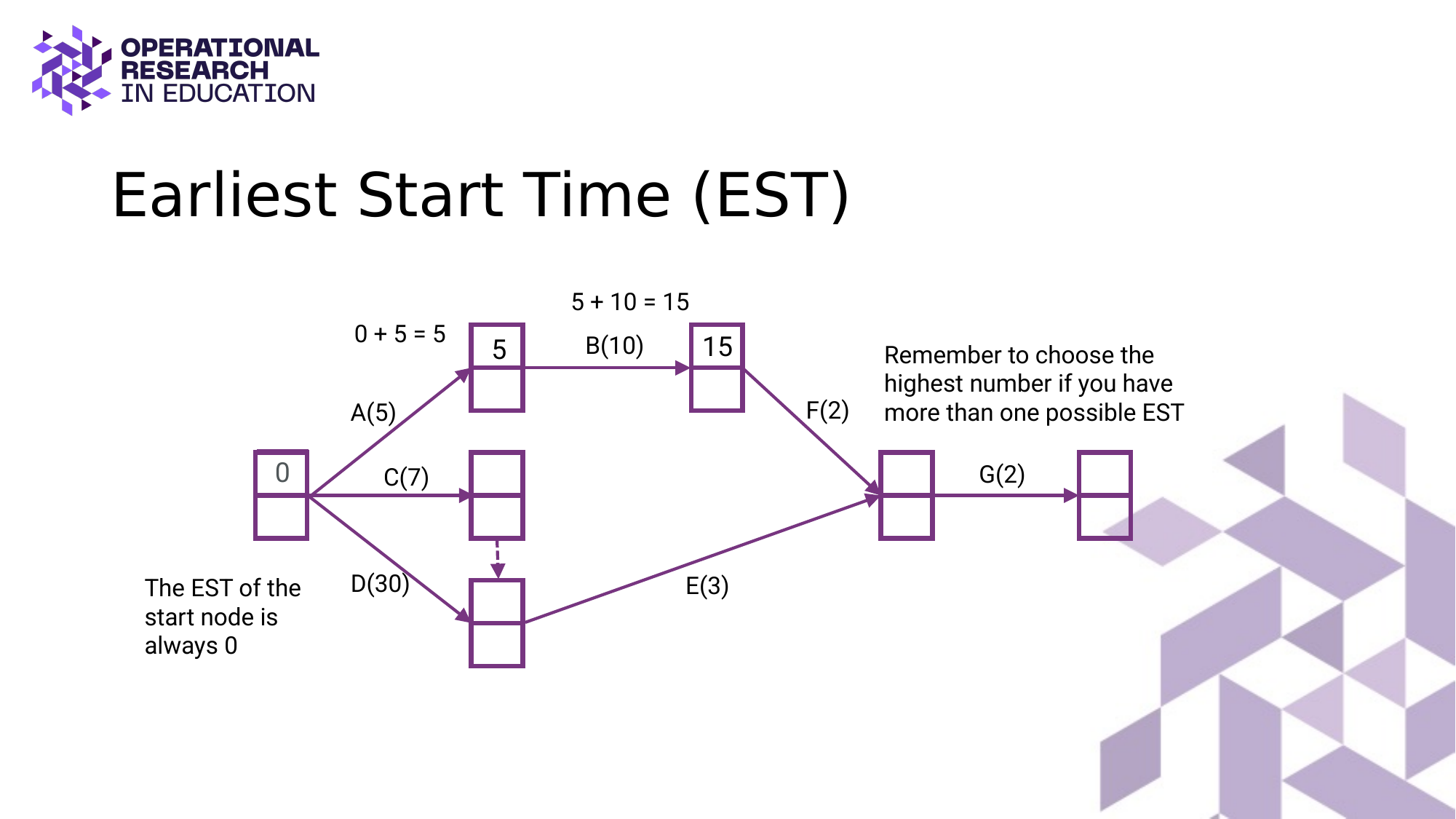

# Earliest Start Time (EST)
5 + 10 = 15
0 + 5 = 5
15

B(10)

5
Remember to choose the highest number if you have more than one possible EST
F(2)
A(5)
0

G(2)
C(7)
D(30)
E(3)
The EST of the start node is always 0